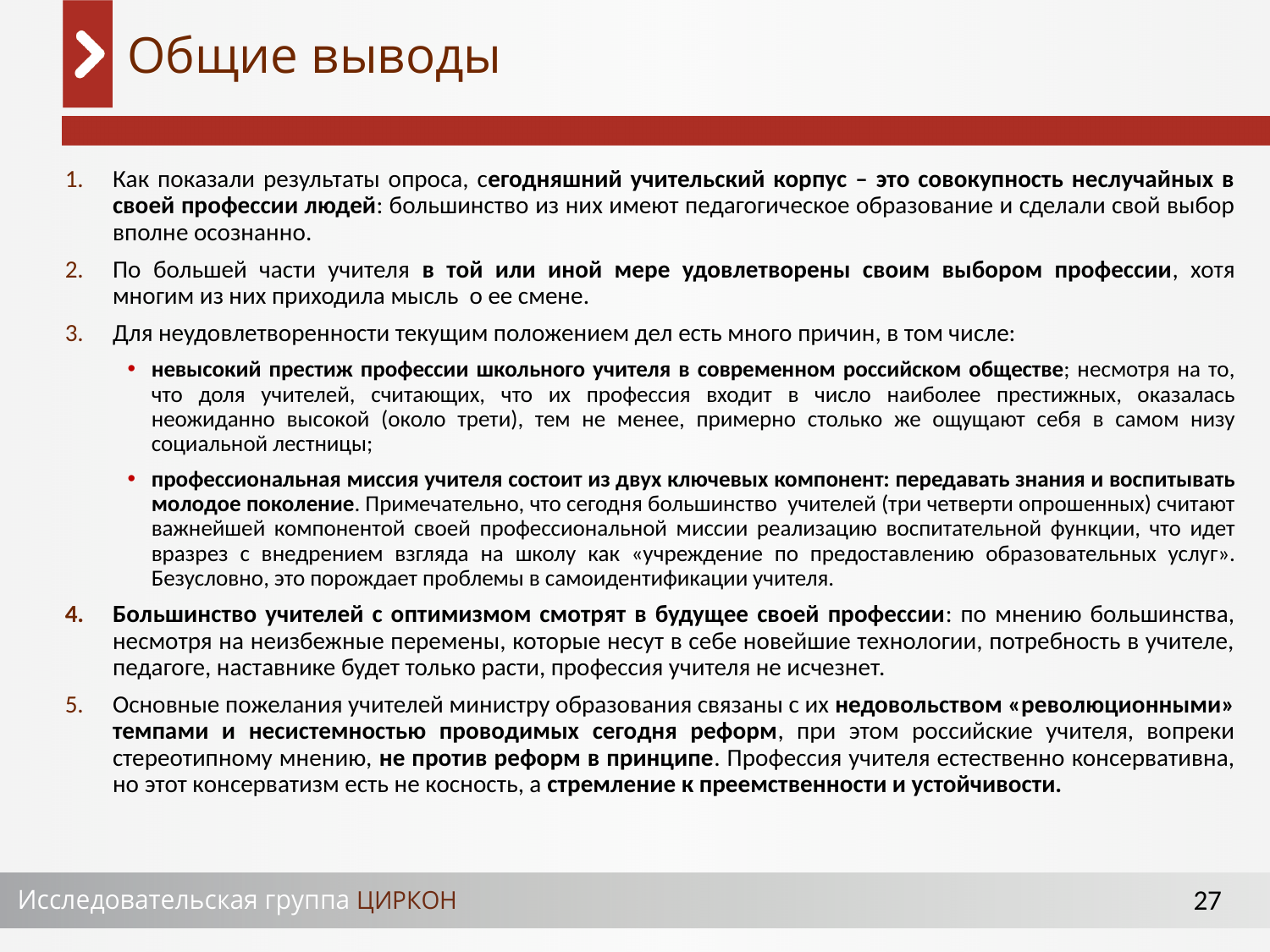

# Общие выводы
Как показали результаты опроса, сегодняшний учительский корпус – это совокупность неслучайных в своей профессии людей: большинство из них имеют педагогическое образование и сделали свой выбор вполне осознанно.
По большей части учителя в той или иной мере удовлетворены своим выбором профессии, хотя многим из них приходила мысль  о ее смене.
Для неудовлетворенности текущим положением дел есть много причин, в том числе:
невысокий престиж профессии школьного учителя в современном российском обществе; несмотря на то, что доля учителей, считающих, что их профессия входит в число наиболее престижных, оказалась неожиданно высокой (около трети), тем не менее, примерно столько же ощущают себя в самом низу социальной лестницы;
профессиональная миссия учителя состоит из двух ключевых компонент: передавать знания и воспитывать молодое поколение. Примечательно, что сегодня большинство  учителей (три четверти опрошенных) считают важнейшей компонентой своей профессиональной миссии реализацию воспитательной функции, что идет вразрез с внедрением взгляда на школу как «учреждение по предоставлению образовательных услуг». Безусловно, это порождает проблемы в самоидентификации учителя.
Большинство учителей с оптимизмом смотрят в будущее своей профессии: по мнению большинства, несмотря на неизбежные перемены, которые несут в себе новейшие технологии, потребность в учителе, педагоге, наставнике будет только расти, профессия учителя не исчезнет.
Основные пожелания учителей министру образования связаны с их недовольством «революционными» темпами и несистемностью проводимых сегодня реформ, при этом российские учителя, вопреки стереотипному мнению, не против реформ в принципе. Профессия учителя естественно консервативна, но этот консерватизм есть не косность, а стремление к преемственности и устойчивости.